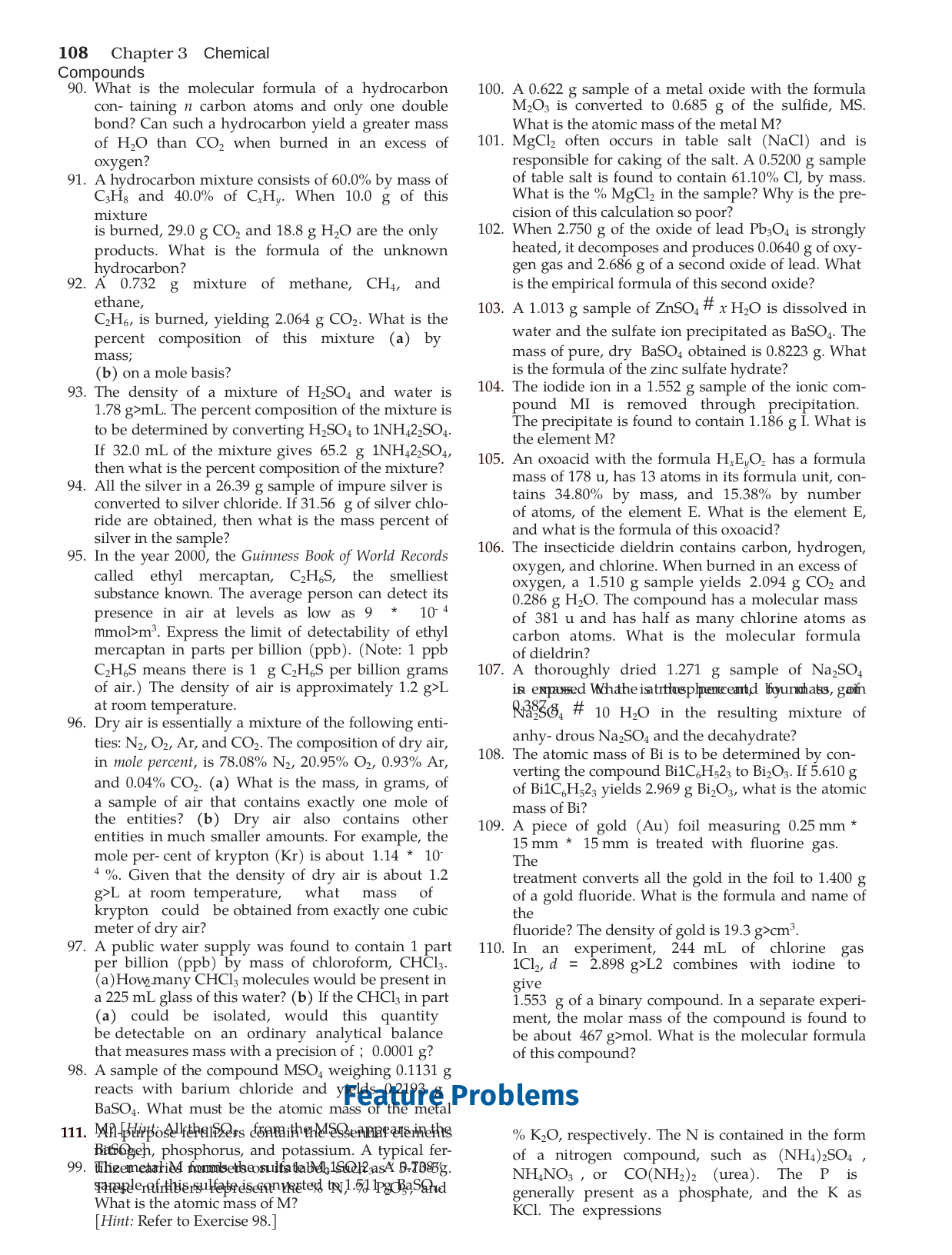

108	Chapter 3	Chemical Compounds
What is the molecular formula of a hydrocarbon con- taining n carbon atoms and only one double bond? Can such a hydrocarbon yield a greater mass of H2O than CO2 when burned in an excess of oxygen?
A hydrocarbon mixture consists of 60.0% by mass of C3H8 and 40.0% of CxHy. When 10.0 g of this mixture
is burned, 29.0 g CO2  and 18.8 g H2O are the only
products.  What  is  the  formula  of  the  unknown hydrocarbon?
A  0.732  g  mixture  of  methane,  CH4,  and  ethane,
C2H6, is burned, yielding 2.064 g CO2. What is the percent  composition  of  this  mixture  (a)  by  mass;
(b) on a mole basis?
The  density  of  a  mixture  of  H2SO4   and  water  is 1.78 g>mL. The percent composition of the mixture is to be determined by converting H2SO4 to 1NH422SO4. If  32.0 mL of the mixture gives  65.2  g  1NH422SO4, then what is the percent composition of the mixture?
All the silver in a 26.39 g sample of impure silver is
converted to silver chloride. If 31.56  g of silver chlo- ride are obtained, then what is the mass percent of silver in the sample?
In the year 2000, the Guinness Book of World Records called ethyl mercaptan, C2H6S, the smelliest substance known. The average person can detect its presence in air at levels as low as 9  *  10-4 mmol>m3. Express the limit of detectability of ethyl mercaptan in parts per billion (ppb). (Note: 1 ppb C2H6S means there is 1  g C2H6S per billion grams of air.) The density of air is approximately 1.2 g>L at room temperature.
Dry air is essentially a mixture of the following enti- ties: N2, O2, Ar, and CO2. The composition of dry air, in mole percent, is 78.08% N2, 20.95% O2, 0.93% Ar, and 0.04% CO2. (a) What is the mass, in grams, of a sample of air that contains exactly one mole of the entities? (b) Dry air also contains other entities in much smaller amounts. For example, the mole per- cent of krypton (Kr) is about  1.14  *  10-4 %. Given that the density of dry air is about 1.2 g>L at room temperature,   what   mass   of   krypton   could   be obtained from exactly one cubic meter of dry air?
A public water supply was found to contain 1 part per  billion  (ppb)  by  mass  of  chloroform,  CHCl3.
How many CHCl3 molecules would be present in
a 225 mL glass of this water? (b) If the CHCl3 in part
(a)   could   be   isolated,   would   this   quantity   be detectable  on  an  ordinary  analytical  balance  that measures mass with a precision of ; 0.0001 g?
A sample of the compound MSO4  weighing 0.1131 g reacts with barium chloride and yields 0.2193 g  BaSO4. What must be the atomic mass of the metal M? [Hint: All the SO4      from the MSO4 appears in the BaSO4.]
The metal M forms the sulfate M21SO423. A 0.738 g sample of this sulfate is converted to 1.511 g BaSO4.
What is the atomic mass of M? [Hint: Refer to Exercise 98.]
A 0.622 g sample of a metal oxide with the formula M2O3  is  converted  to  0.685  g  of  the  sulfide,  MS. What is the atomic mass of the metal M?
MgCl2   often  occurs  in  table  salt  (NaCl)  and  is responsible for caking of the salt. A 0.5200 g sample of table salt is found to contain 61.10% Cl, by mass. What is the % MgCl2  in the sample? Why is the pre- cision of this calculation so poor?
When 2.750 g of the oxide of lead Pb3O4  is strongly heated, it decomposes and produces 0.0640 g of oxy-
gen gas and 2.686 g of a second oxide of lead. What
is the empirical formula of this second oxide?
A 1.013 g sample of ZnSO4 # x H2O is dissolved in water and the sulfate ion precipitated as BaSO4. The mass of pure, dry  BaSO4  obtained is 0.8223 g. What is the formula of the zinc sulfate hydrate?
The iodide ion in a 1.552 g sample of the ionic com- pound  MI  is  removed  through  precipitation.  The precipitate is found to contain 1.186 g I. What is the element M?
An oxoacid with the formula HxEyOz  has a formula mass of 178 u, has 13 atoms in its formula unit, con- tains  34.80%  by  mass,  and  15.38%  by  number  of atoms, of the element E. What is the element E, and what is the formula of this oxoacid?
The insecticide dieldrin contains carbon, hydrogen, oxygen, and chlorine. When burned in an excess of
oxygen, a  1.510 g sample yields  2.094 g CO2  and 0.286 g H2O. The compound has a molecular mass
of  381 u and has half as many chlorine atoms as carbon  atoms.  What  is  the  molecular  formula  of dieldrin?
A  thoroughly  dried  1.271  g  sample  of  Na2SO4  is exposed to the atmosphere and found to gain 0.387 g
in   mass.   What   is   the   percent,   by   mass,   of
Na2SO4 # 10 H2O in the resulting mixture of anhy- drous Na2SO4 and the decahydrate?
The atomic mass of Bi is to be determined by con- verting the compound Bi1C6H523 to Bi2O3. If 5.610 g
of Bi1C6H523 yields 2.969 g Bi2O3, what is the atomic mass of Bi?
A  piece  of  gold  (Au)  foil  measuring  0.25 mm * 15 mm  *  15 mm  is  treated  with  fluorine  gas.  The
treatment converts all the gold in the foil to 1.400 g of a gold fluoride. What is the formula and name of the
fluoride? The density of gold is 19.3 g>cm3.
In    an    experiment,    244  mL    of    chlorine    gas
1Cl2, d  =  2.898 g>L2  combines  with  iodine  to  give
1.553  g of a binary compound. In a separate experi- ment, the molar mass of the compound is found to be about  467 g>mol. What is the molecular formula of this compound?
2-
Feature Problems
111.  All-purpose fertilizers contain the essential elements nitrogen, phosphorus, and potassium. A typical fer- tilizer carries numbers on its label, such as   5-10-5  . These  numbers  represent  the  %  N,  %  P2O5 ,  and
% K2O, respectively. The N is contained in the form of a nitrogen compound, such as (NH4)2SO4 , NH4NO3 , or  CO(NH2)2  (urea).  The  P  is  generally  present  as a  phosphate,  and  the  K  as  KCl.  The  expressions